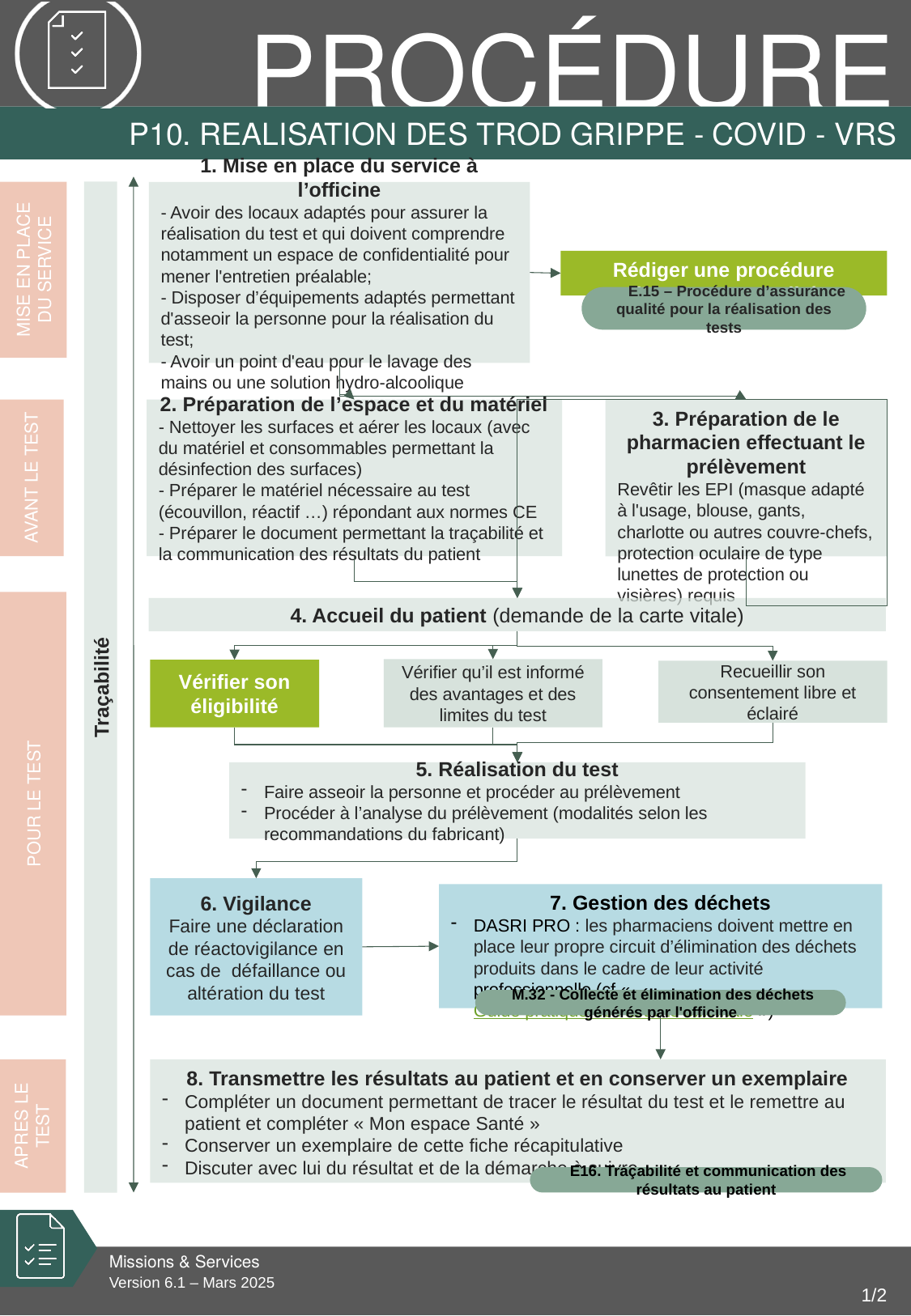

# P10. REALISATION Des TROD GRIPPE - COVID - VRS
Traçabilité
1. Mise en place du service à l’officine
- Avoir des locaux adaptés pour assurer la réalisation du test et qui doivent comprendre notamment un espace de confidentialité pour mener l'entretien préalable;
- Disposer d’équipements adaptés permettant d'asseoir la personne pour la réalisation du test;
- Avoir un point d'eau pour le lavage des mains ou une solution hydro-alcoolique
MISE EN PLACE DU SERVICE
Rédiger une procédure d'assurance qualité
      E.15 – Procédure d’assurance qualité pour la réalisation des tests
2. Préparation de l’espace et du matériel
- Nettoyer les surfaces et aérer les locaux (avec du matériel et consommables permettant la désinfection des surfaces)
- Préparer le matériel nécessaire au test (écouvillon, réactif …) répondant aux normes CE
- Préparer le document permettant la traçabilité et la communication des résultats du patient
3. Préparation de le pharmacien effectuant le prélèvement
Revêtir les EPI (masque adapté à l'usage, blouse, gants, charlotte ou autres couvre-chefs, protection oculaire de type lunettes de protection ou visières) requis
AVANT LE TEST
4. Accueil du patient (demande de la carte vitale)
Vérifier qu’il est informé des avantages et des limites du test
Vérifier son éligibilité
Recueillir son consentement libre et éclairé
5. Réalisation du test
Faire asseoir la personne et procéder au prélèvement
Procéder à l’analyse du prélèvement (modalités selon les recommandations du fabricant)
POUR LE TEST
6. Vigilance
Faire une déclaration de réactovigilance en cas de  défaillance ou altération du test
7. Gestion des déchets
DASRI PRO : les pharmaciens doivent mettre en place leur propre circuit d’élimination des déchets produits dans le cadre de leur activité professionnelle (cf « Guide pratique de l’activité officinale »)
 M.32 - Collecte et élimination des déchets générés par l'officine
8. Transmettre les résultats au patient et en conserver un exemplaire
Compléter un document permettant de tracer le résultat du test et le remettre au patient et compléter « Mon espace Santé »
Conserver un exemplaire de cette fiche récapitulative
Discuter avec lui du résultat et de la démarche à suivre
APRES LE TEST
 E16. Traçabilité et communication des résultats au patient
1/2